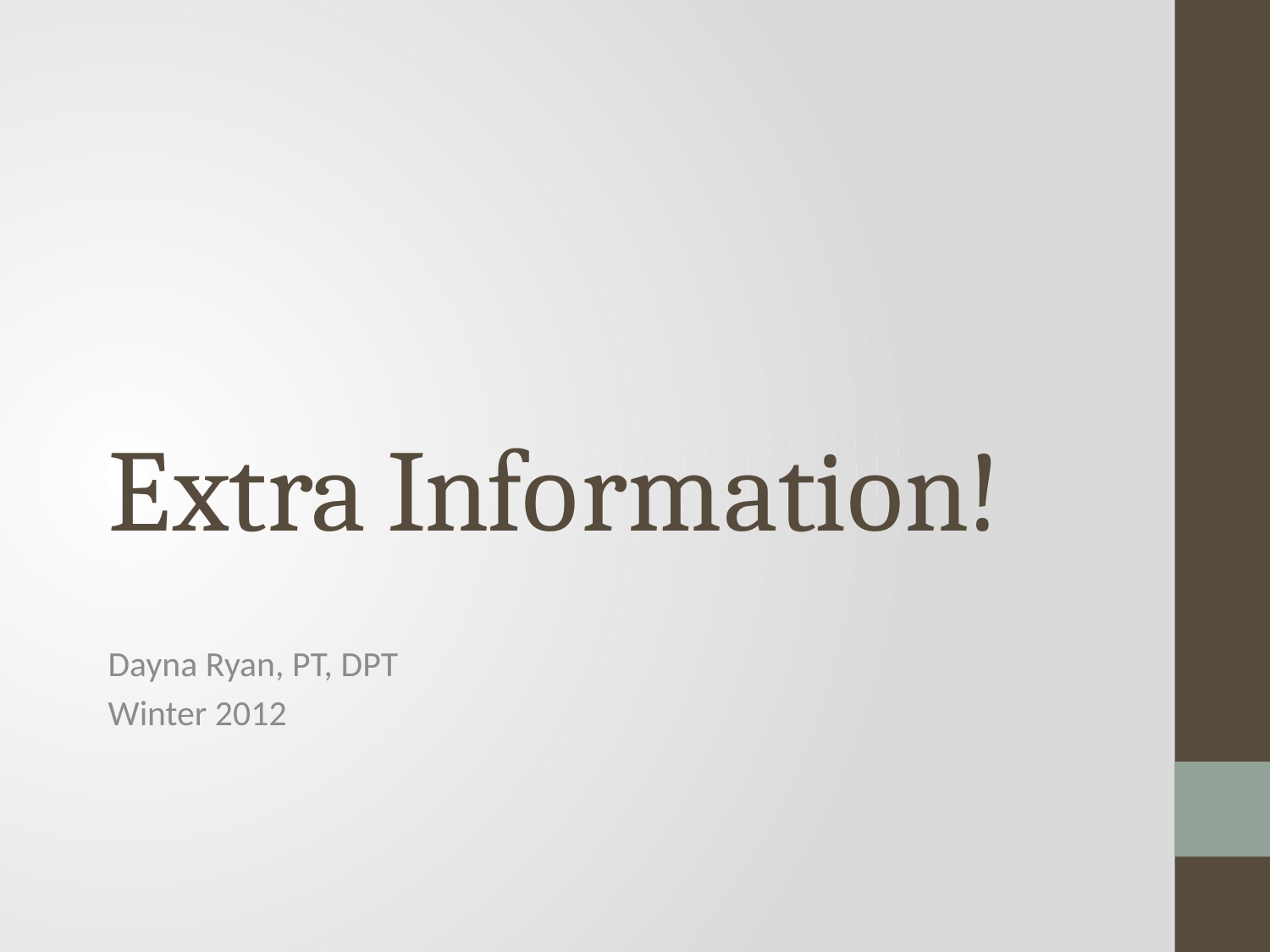

# Extra Information!
Dayna Ryan, PT, DPT
Winter 2012